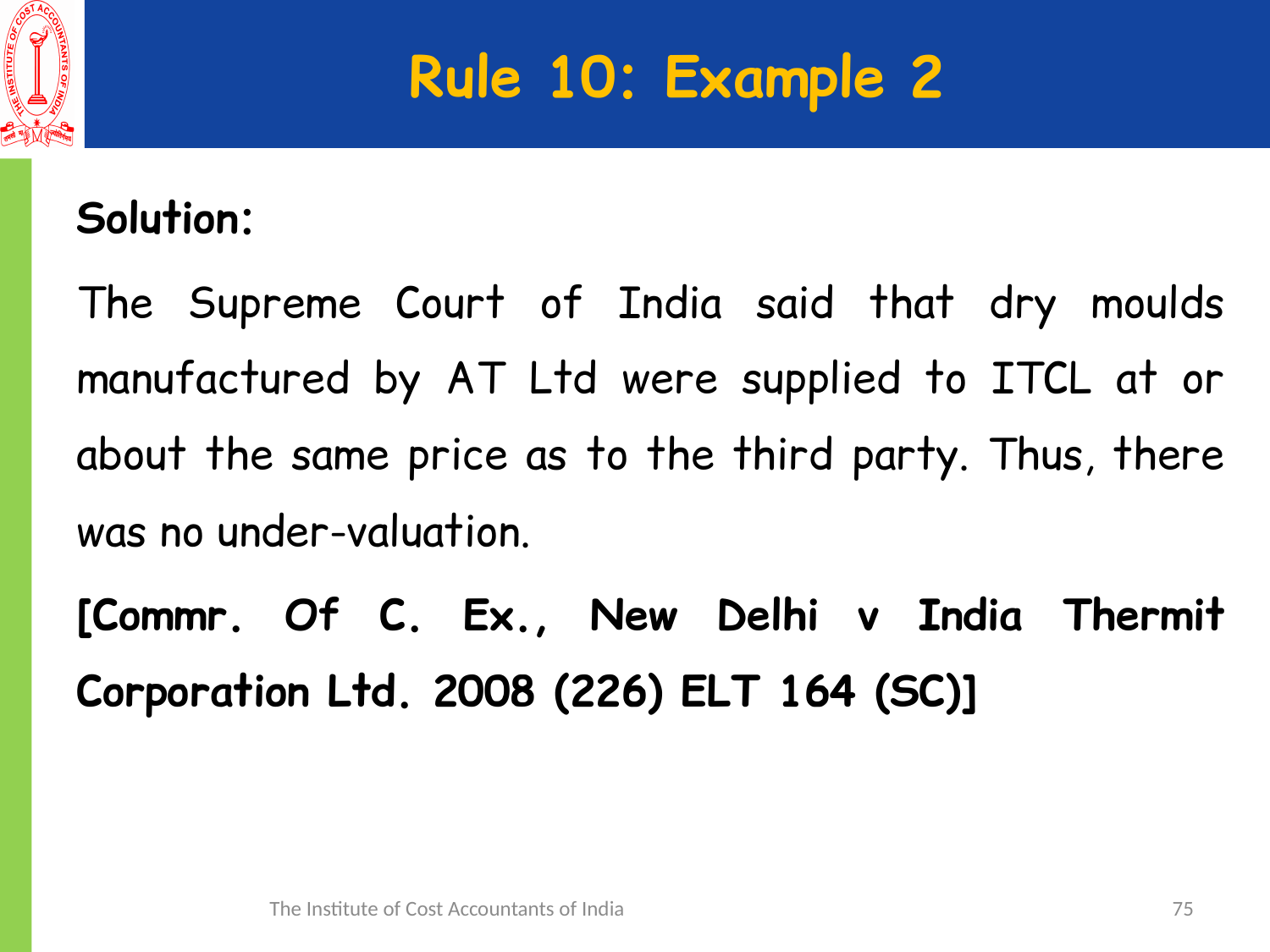

# Rule 10: Example 2
Solution:
The Supreme Court of India said that dry moulds manufactured by AT Ltd were supplied to ITCL at or about the same price as to the third party. Thus, there was no under-valuation.
[Commr. Of C. Ex., New Delhi v India Thermit Corporation Ltd. 2008 (226) ELT 164 (SC)]

The Institute of Cost Accountants of India
75